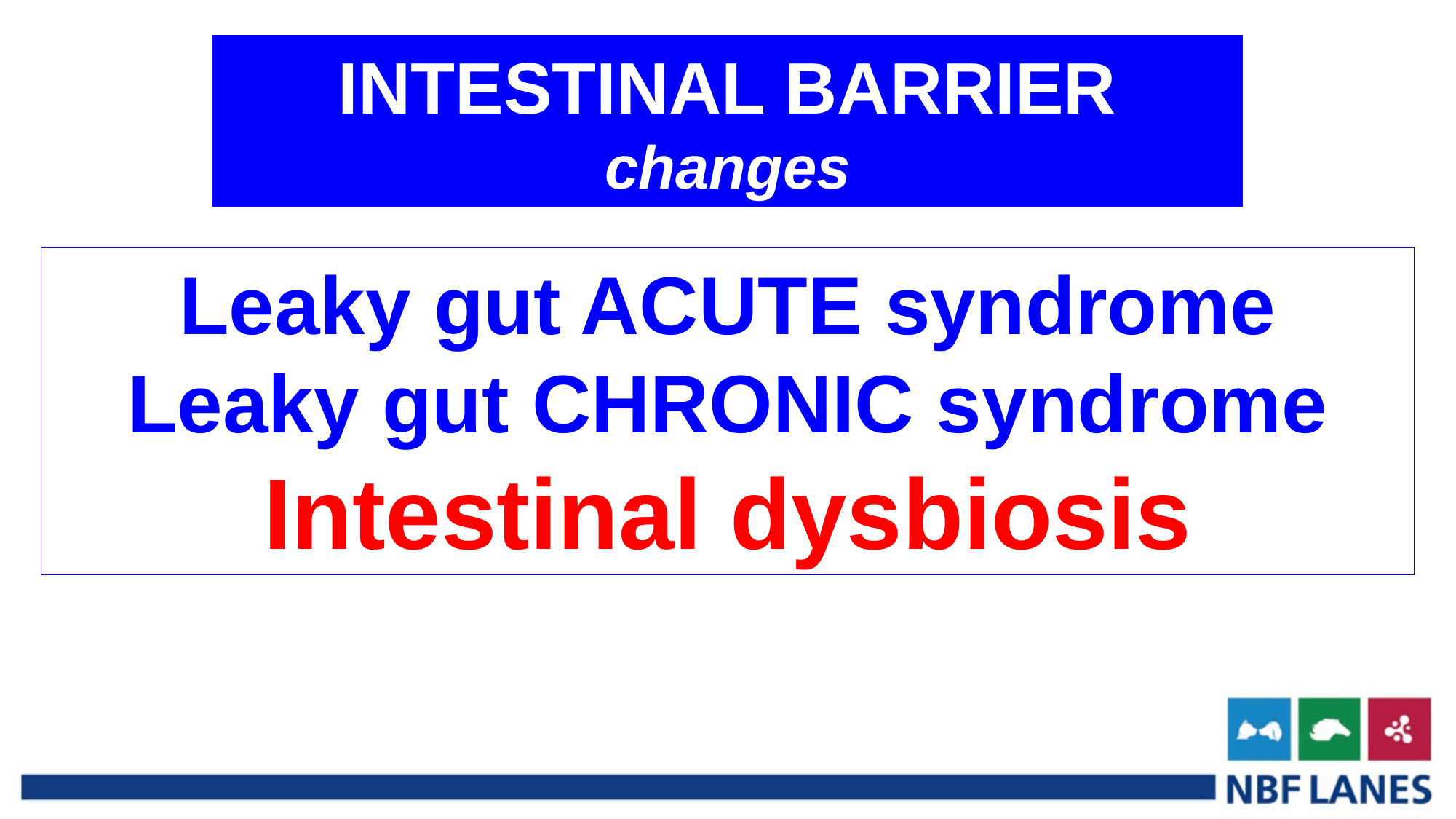

INTESTINAL BARRIER changes
Leaky gut ACUTE syndrome
Leaky gut CHRONIC syndrome
Intestinal dysbiosis